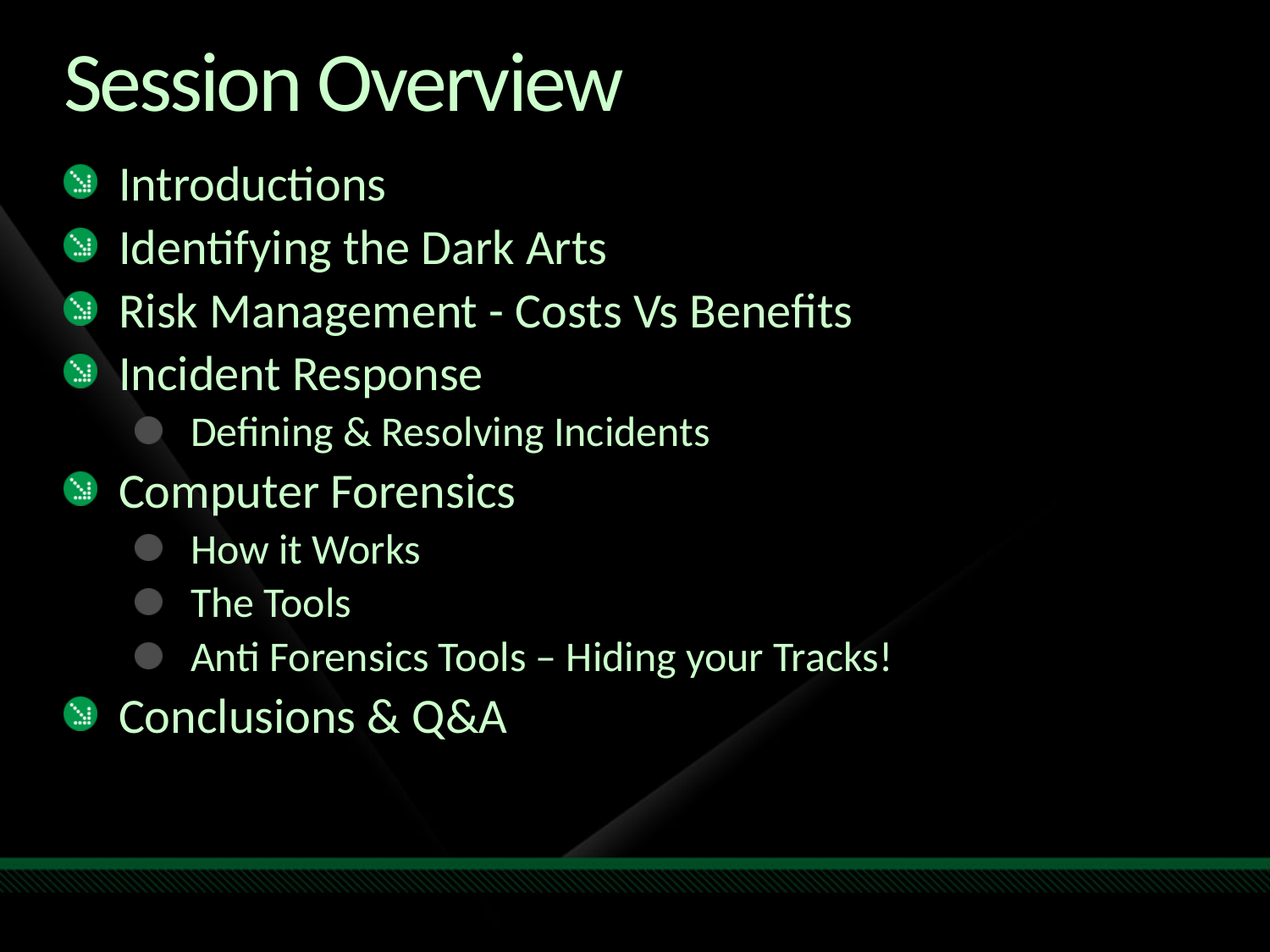

# Session Overview
Introductions
Identifying the Dark Arts
Risk Management - Costs Vs Benefits
Incident Response
Defining & Resolving Incidents
Computer Forensics
How it Works
The Tools
Anti Forensics Tools – Hiding your Tracks!
Conclusions & Q&A